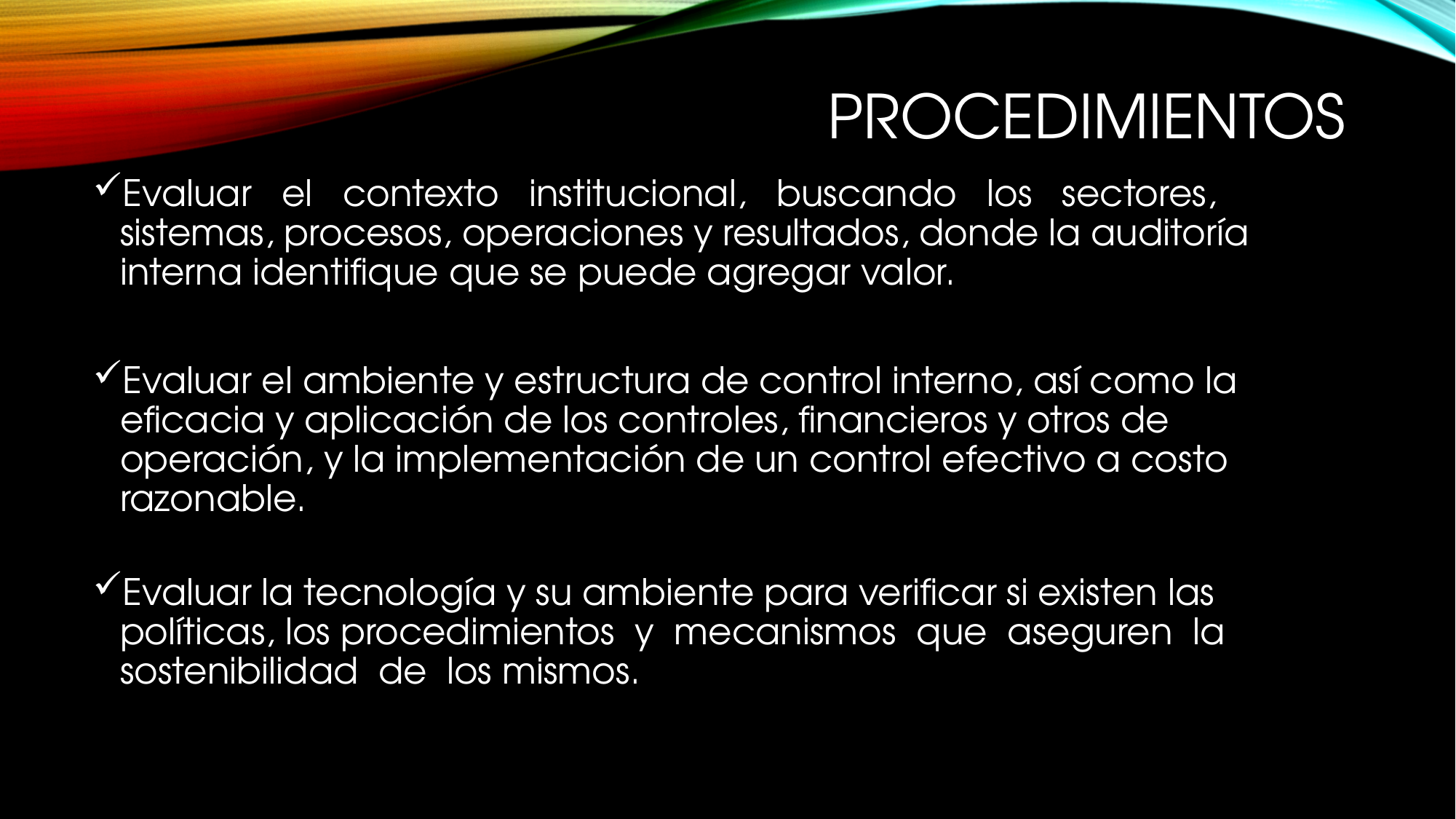

# PROCEDIMIENTOS
Evaluar   el   contexto   institucional,   buscando   los   sectores,   sistemas, procesos, operaciones y resultados, donde la auditoría interna identifique que se puede agregar valor.

Evaluar el ambiente y estructura de control interno, así como la eficacia y aplicación de los controles, financieros y otros de operación, y la implementación de un control efectivo a costo razonable.
Evaluar la tecnología y su ambiente para verificar si existen las políticas, los procedimientos  y  mecanismos  que  aseguren  la  sostenibilidad  de  los mismos.